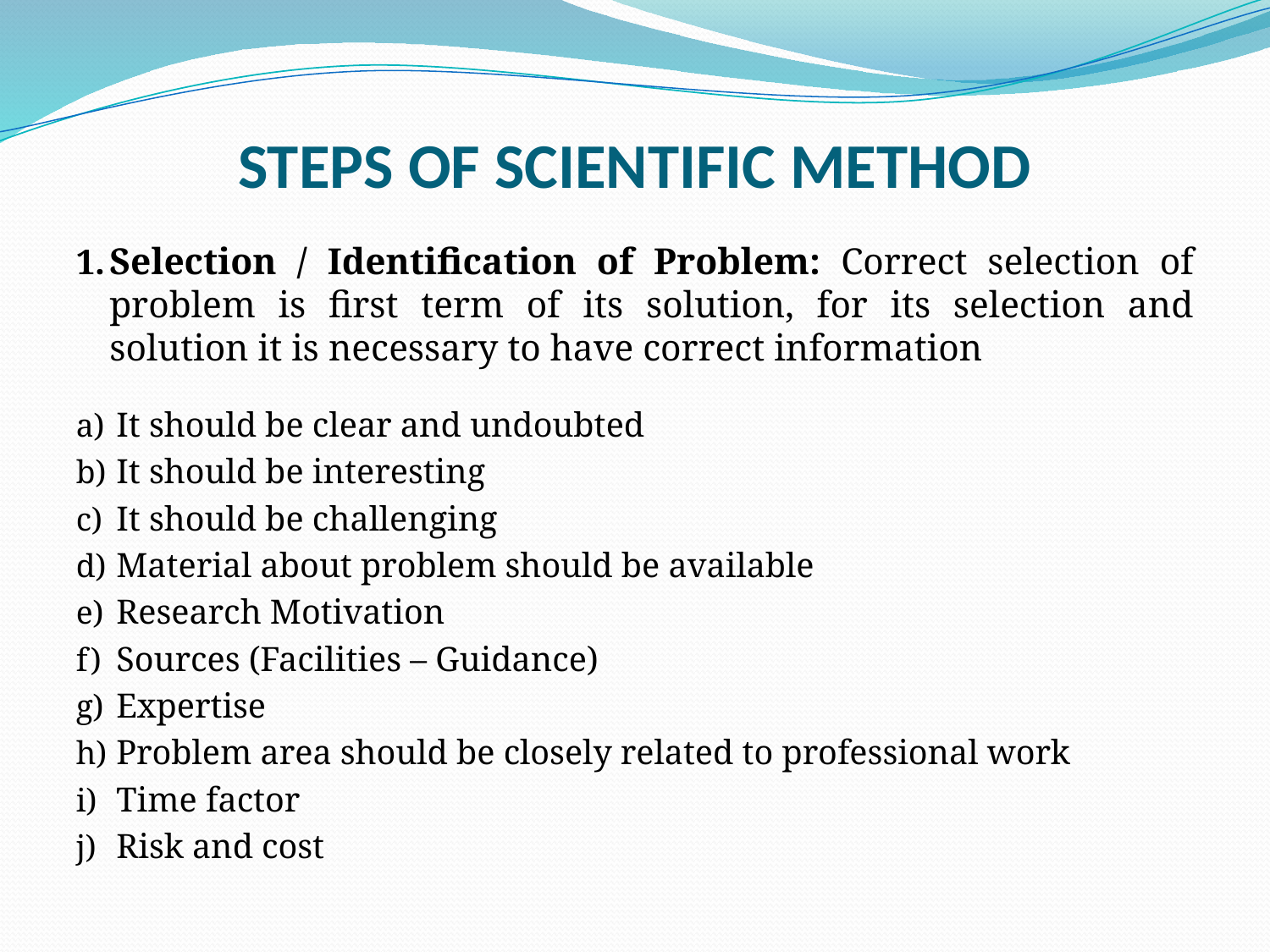

# STEPS OF SCIENTIFIC METHOD
Selection / Identification of Problem: Correct selection of problem is first term of its solution, for its selection and solution it is necessary to have correct information

It should be clear and undoubted
It should be interesting
It should be challenging
Material about problem should be available
Research Motivation
Sources (Facilities – Guidance)
Expertise
Problem area should be closely related to professional work
Time factor
Risk and cost